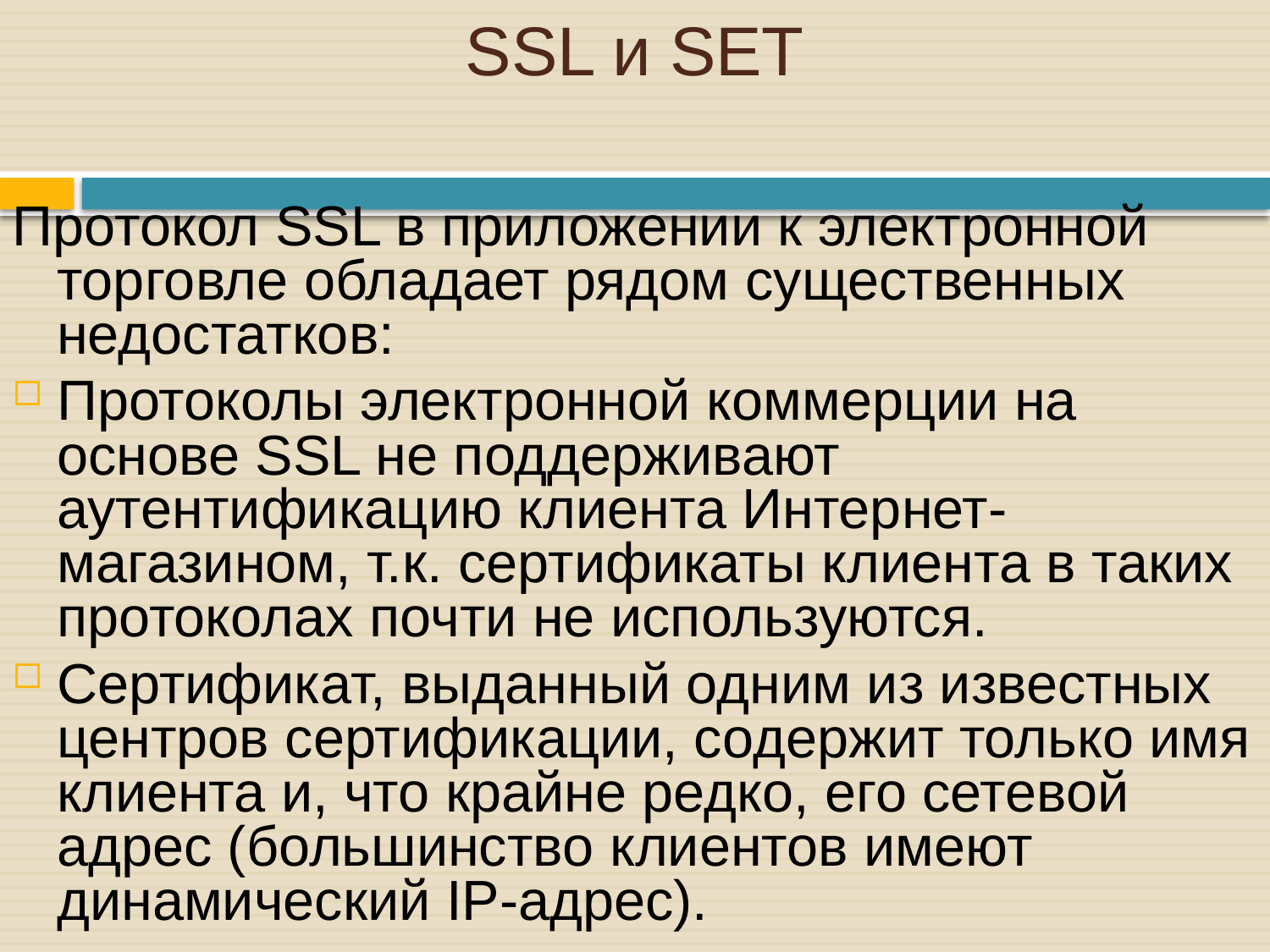

# SSL и SET
Протокол SSL в приложении к электронной торговле обладает рядом существенных недостатков:
Протоколы электронной коммерции на основе SSL не поддерживают аутентификацию клиента Интернет-магазином, т.к. сертификаты клиента в таких протоколах почти не используются.
Сертификат, выданный одним из известных центров сертификации, содержит только имя клиента и, что крайне редко, его сетевой адрес (большинство клиентов имеют динамический IP-адрес).